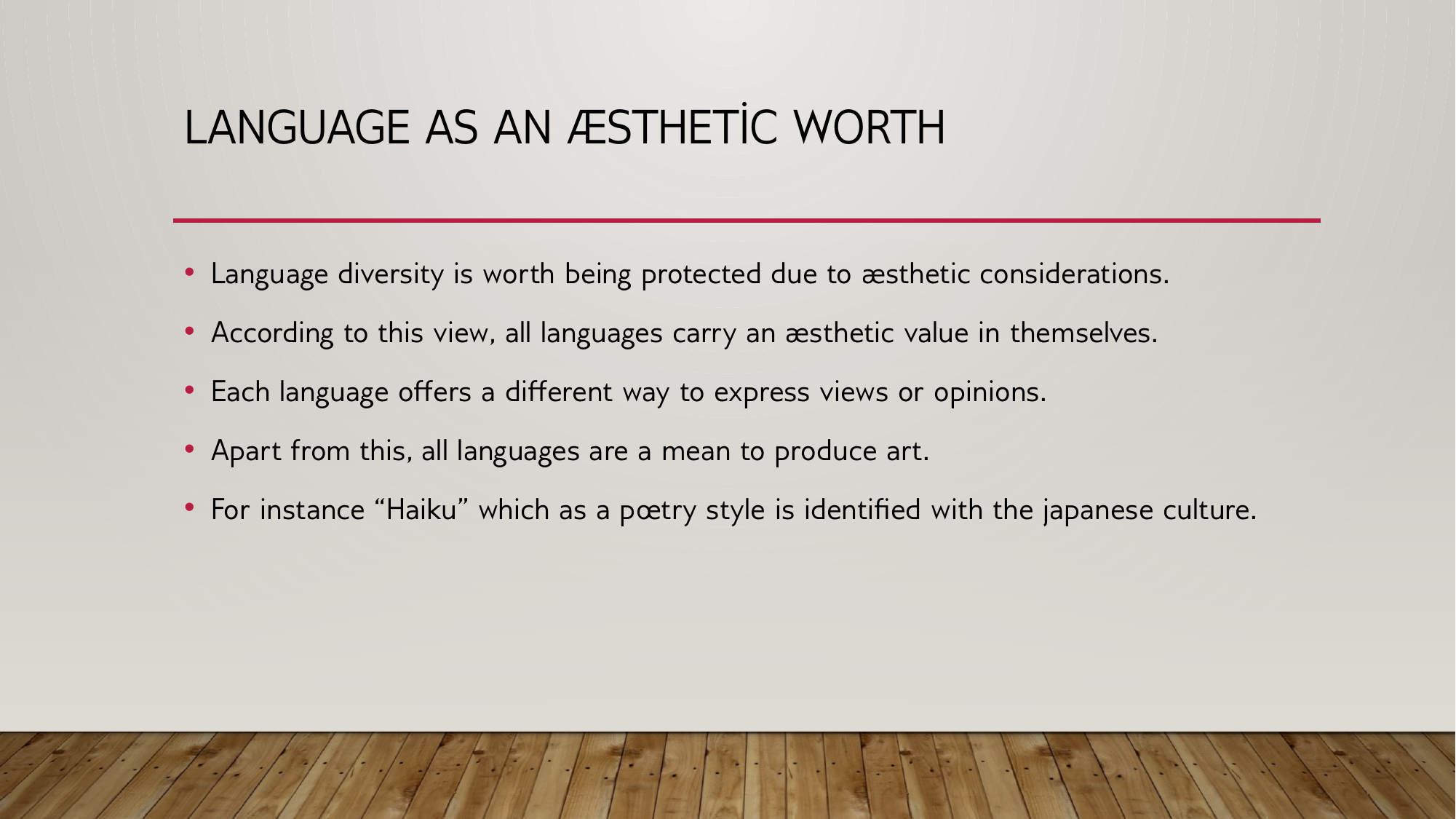

# Language as an aesthetic worth
Language diversity is worth being protected due to aesthetic considerations.
According to this view, all languages carry an aesthetic value in themselves.
Each language offers a different way to express views or opinions.
Apart from this, all languages are a mean to produce art.
For instance “Haiku” which as a poetry style is identified with the japanese culture.